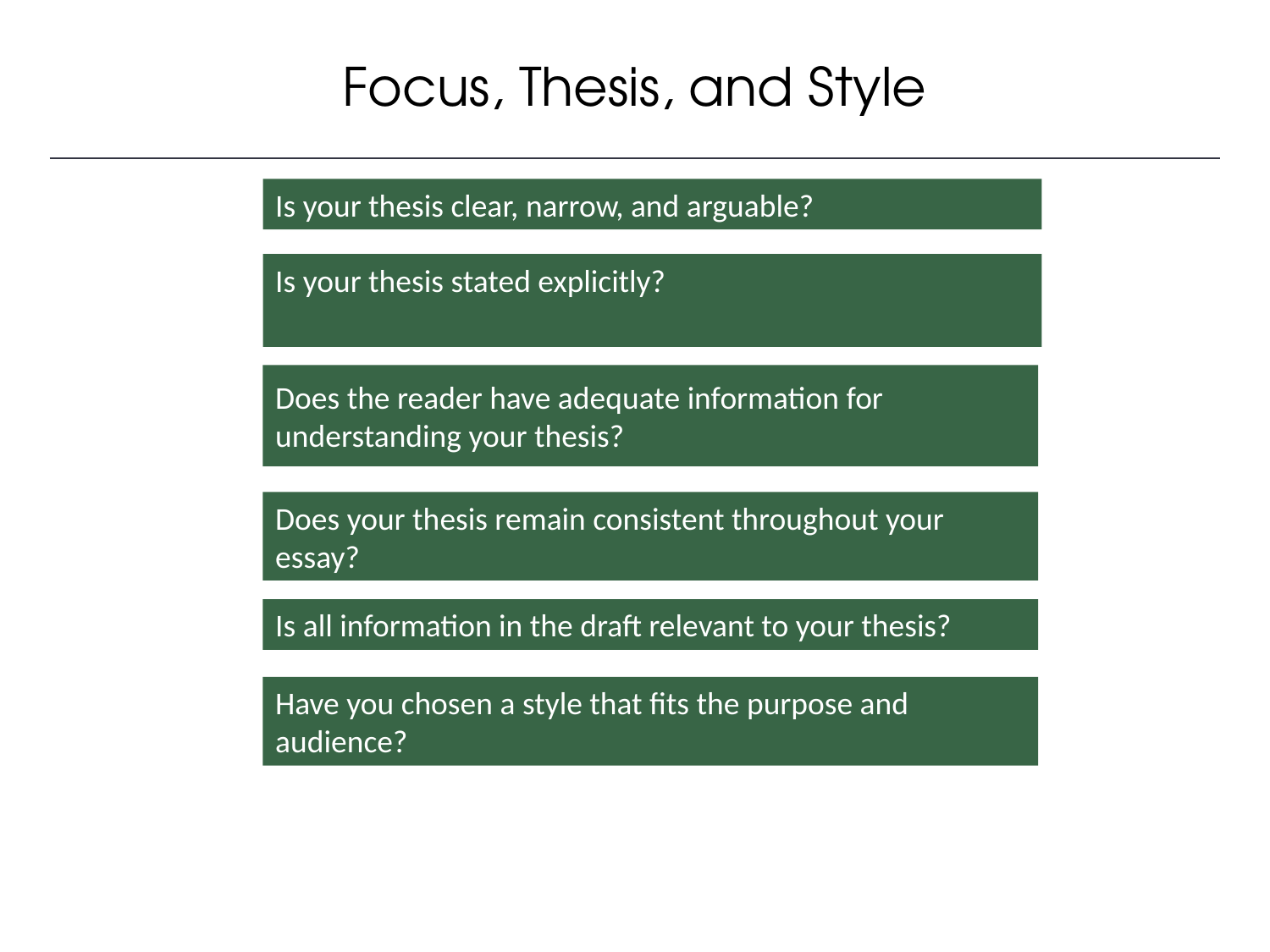

Focus, Thesis, and Style
HAWKES LEARNING
Is your thesis clear, narrow, and arguable?
Is your thesis stated explicitly?

Does the reader have adequate information for understanding your thesis?
Does your thesis remain consistent throughout your essay?
Is all information in the draft relevant to your thesis?
Have you chosen a style that fits the purpose and audience?